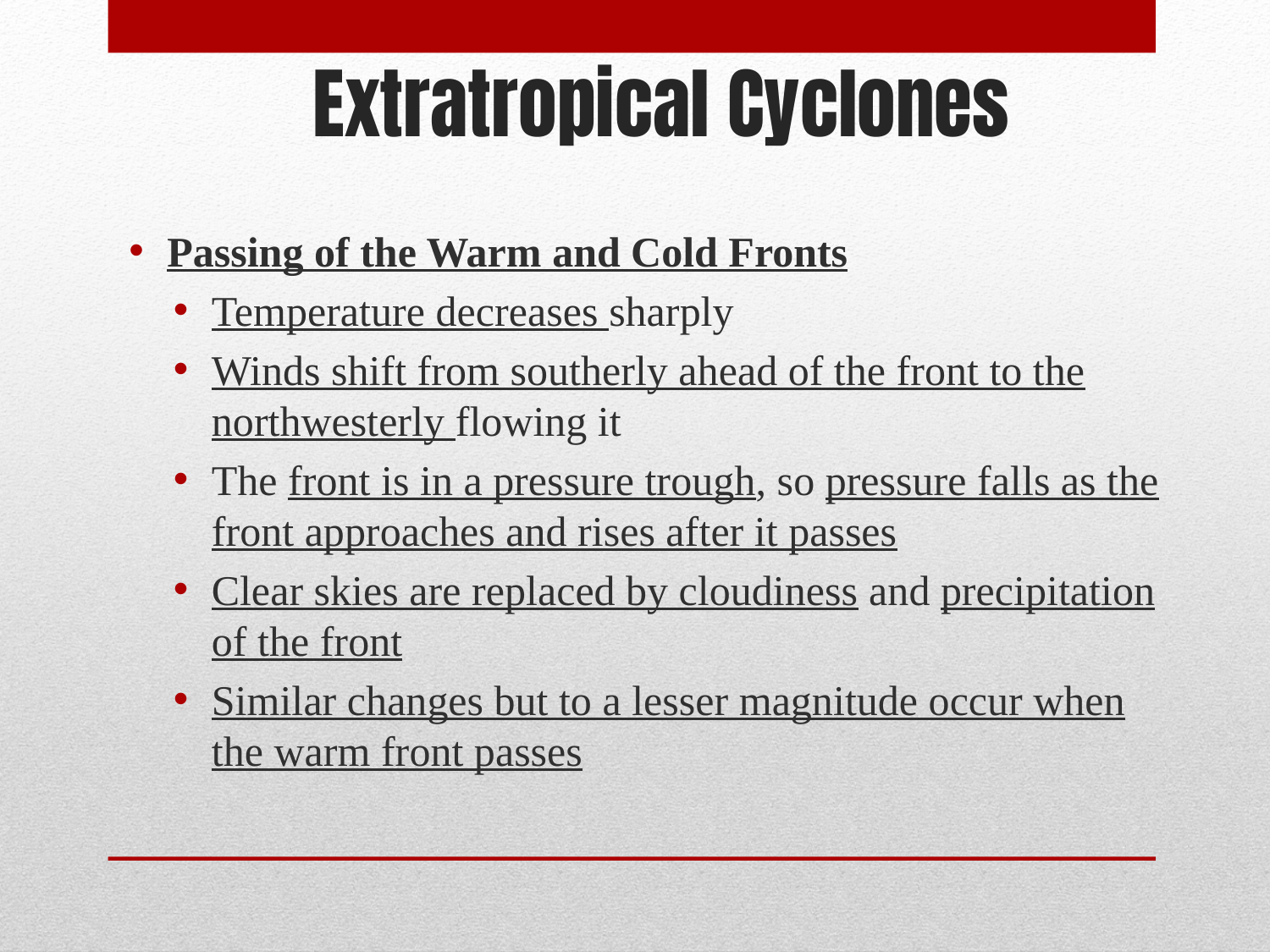

Extratropical Cyclones
Passing of the Warm and Cold Fronts
Temperature decreases sharply
Winds shift from southerly ahead of the front to the northwesterly flowing it
The front is in a pressure trough, so pressure falls as the front approaches and rises after it passes
Clear skies are replaced by cloudiness and precipitation of the front
Similar changes but to a lesser magnitude occur when the warm front passes